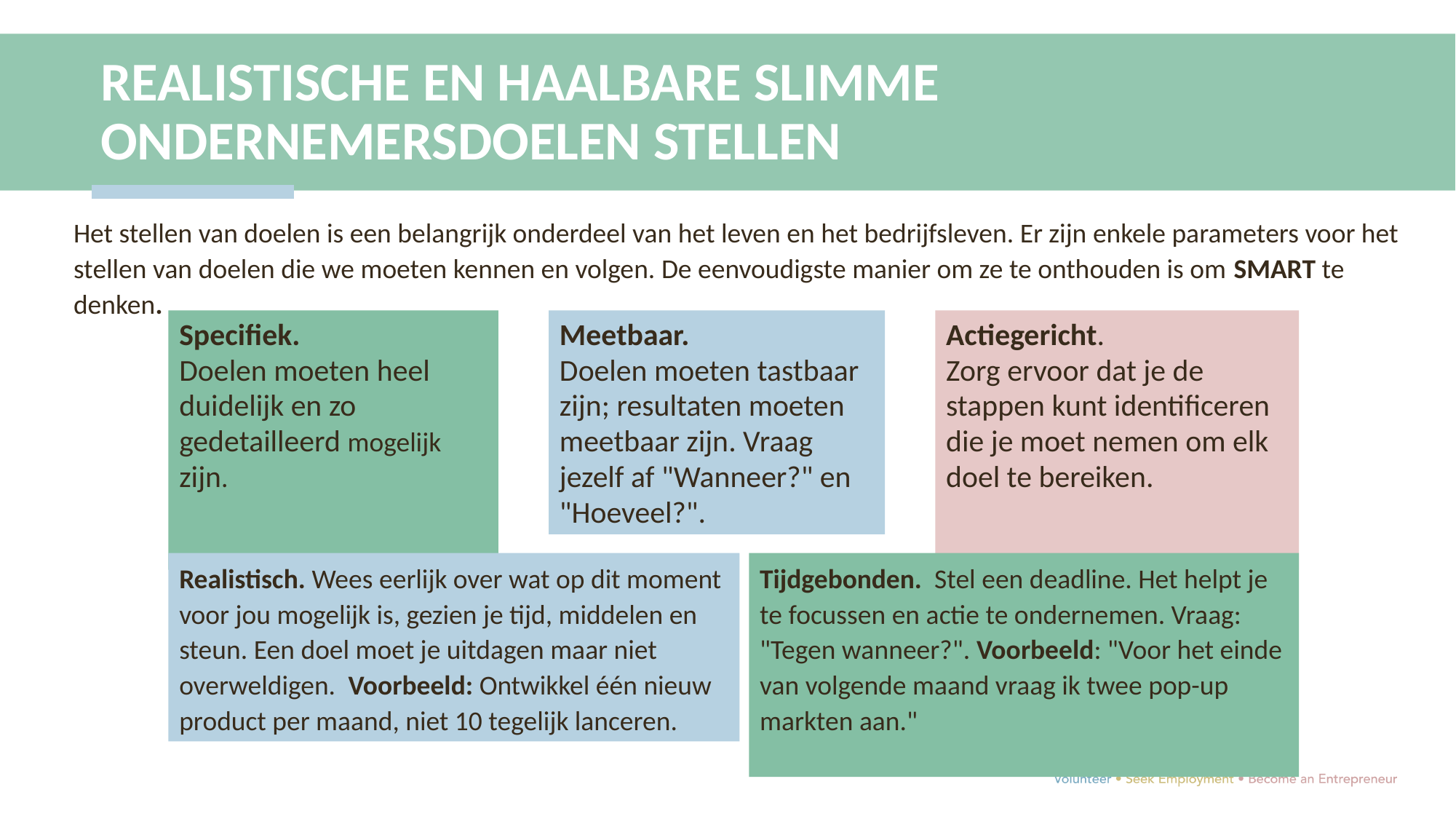

REALISTISCHE EN HAALBARE SLIMME ONDERNEMERSDOELEN STELLEN
Het stellen van doelen is een belangrijk onderdeel van het leven en het bedrijfsleven. Er zijn enkele parameters voor het stellen van doelen die we moeten kennen en volgen. De eenvoudigste manier om ze te onthouden is om SMART te denken.

Specifiek.
Doelen moeten heel duidelijk en zo gedetailleerd mogelijk zijn.

Meetbaar.
Doelen moeten tastbaar zijn; resultaten moeten meetbaar zijn. Vraag jezelf af "Wanneer?" en "Hoeveel?".
Actiegericht.
Zorg ervoor dat je de stappen kunt identificeren die je moet nemen om elk doel te bereiken.

Realistisch. Wees eerlijk over wat op dit moment voor jou mogelijk is, gezien je tijd, middelen en steun. Een doel moet je uitdagen maar niet overweldigen.  Voorbeeld: Ontwikkel één nieuw product per maand, niet 10 tegelijk lanceren.
Tijdgebonden.  Stel een deadline. Het helpt je te focussen en actie te ondernemen. Vraag: "Tegen wanneer?". Voorbeeld: "Voor het einde van volgende maand vraag ik twee pop-up markten aan."